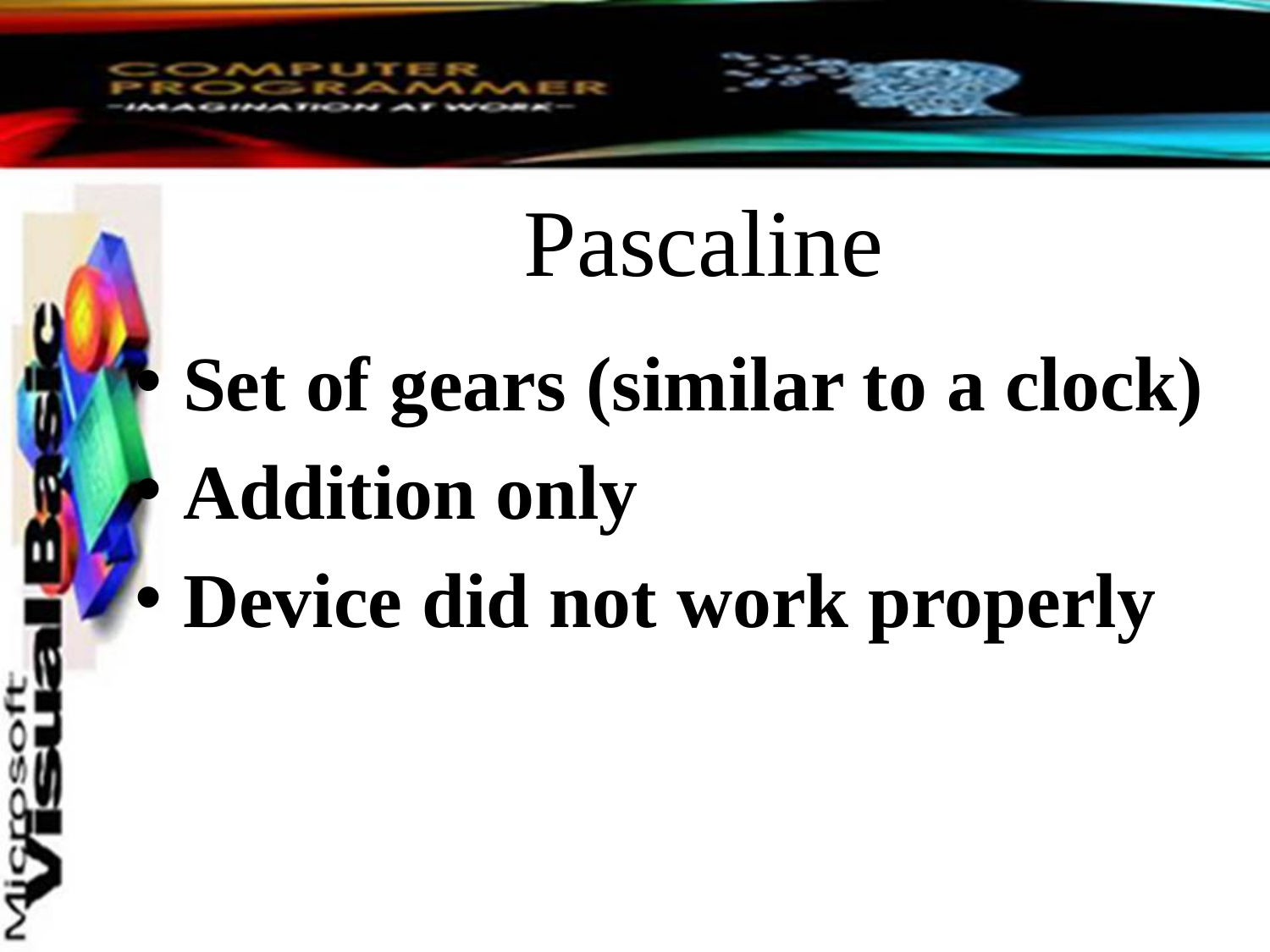

# Pascaline
Set of gears (similar to a clock)
Addition only
Device did not work properly